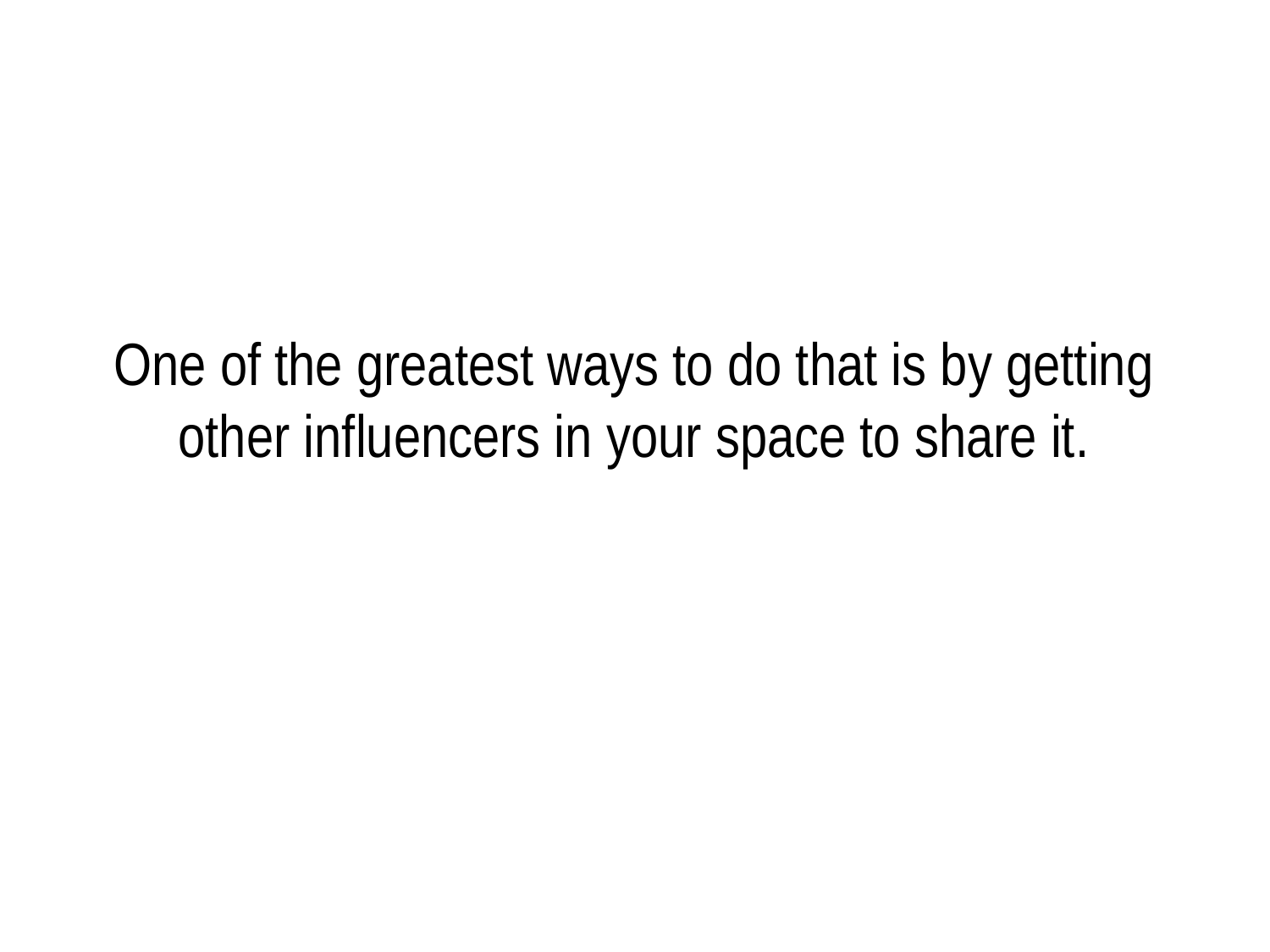

# One of the greatest ways to do that is by getting other influencers in your space to share it.